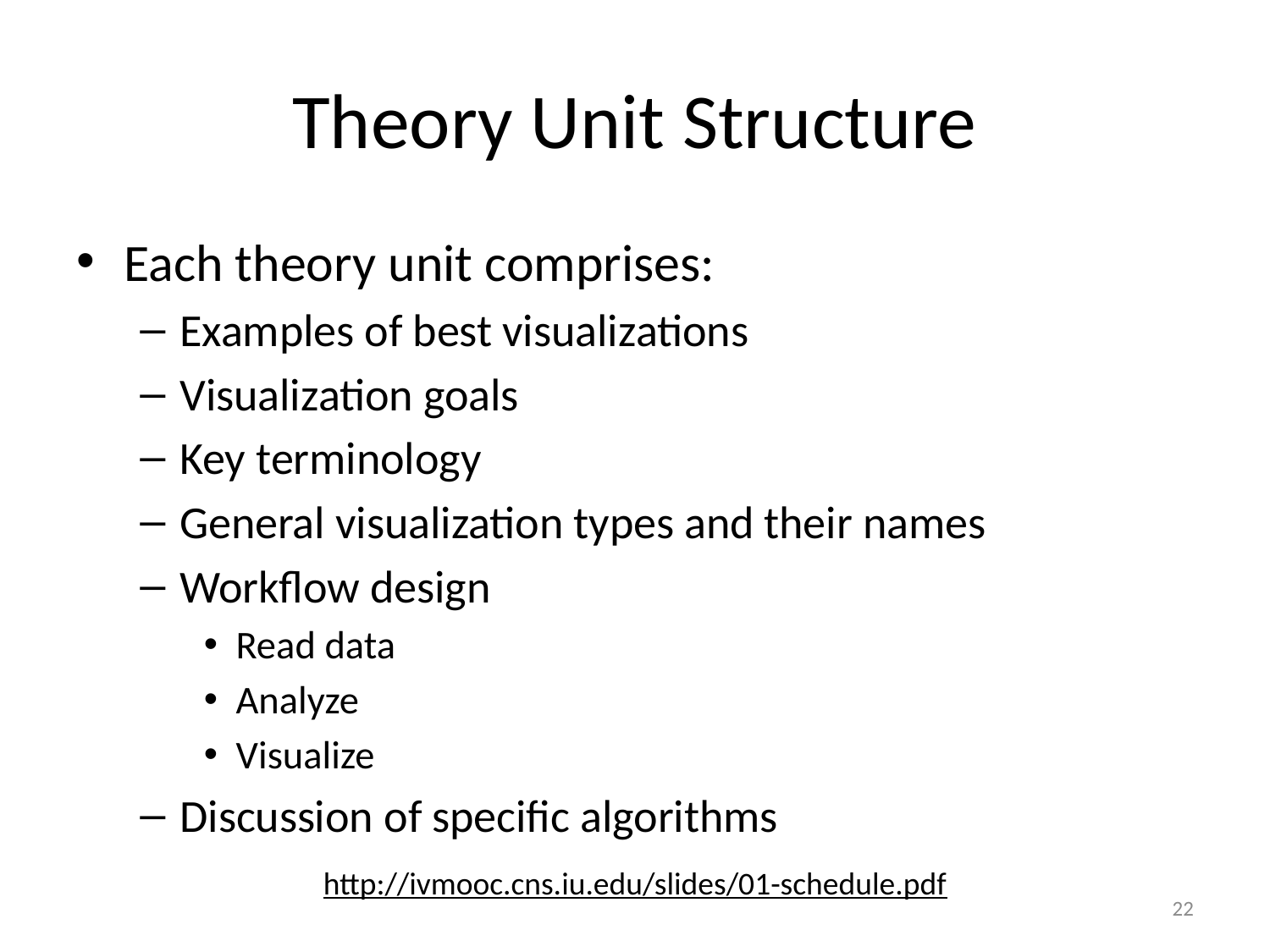

# Theory Unit Structure
Each theory unit comprises:
Examples of best visualizations
Visualization goals
Key terminology
General visualization types and their names
Workflow design
Read data
Analyze
Visualize
Discussion of specific algorithms
http://ivmooc.cns.iu.edu/slides/01-schedule.pdf
22